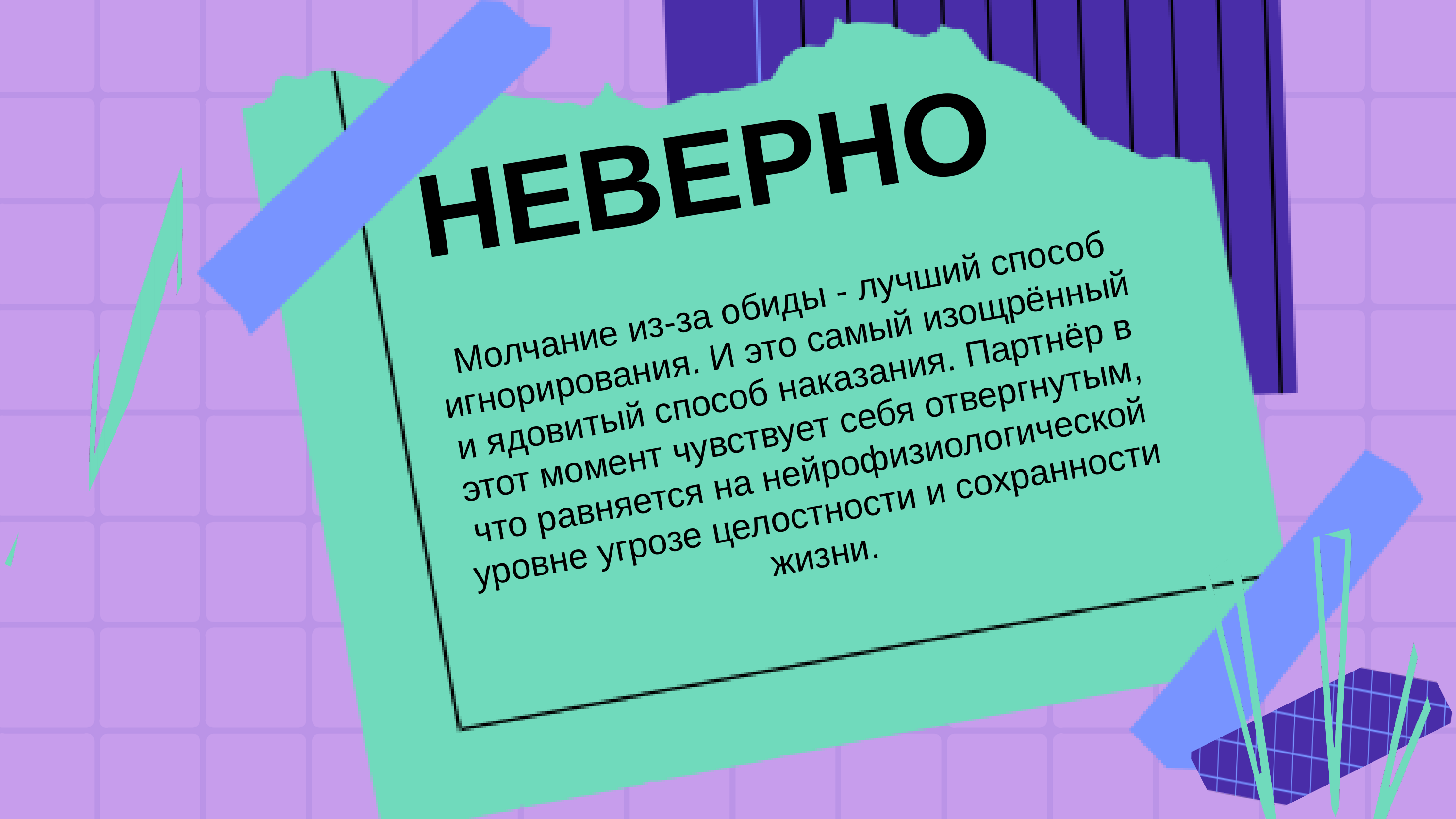

НЕВЕРНО
Молчание из-за обиды - лучший способ игнорирования. И это самый изощрённый и ядовитый способ наказания. Партнёр в этот момент чувствует себя отвергнутым, что равняется на нейрофизиологической уровне угрозе целостности и сохранности жизни.